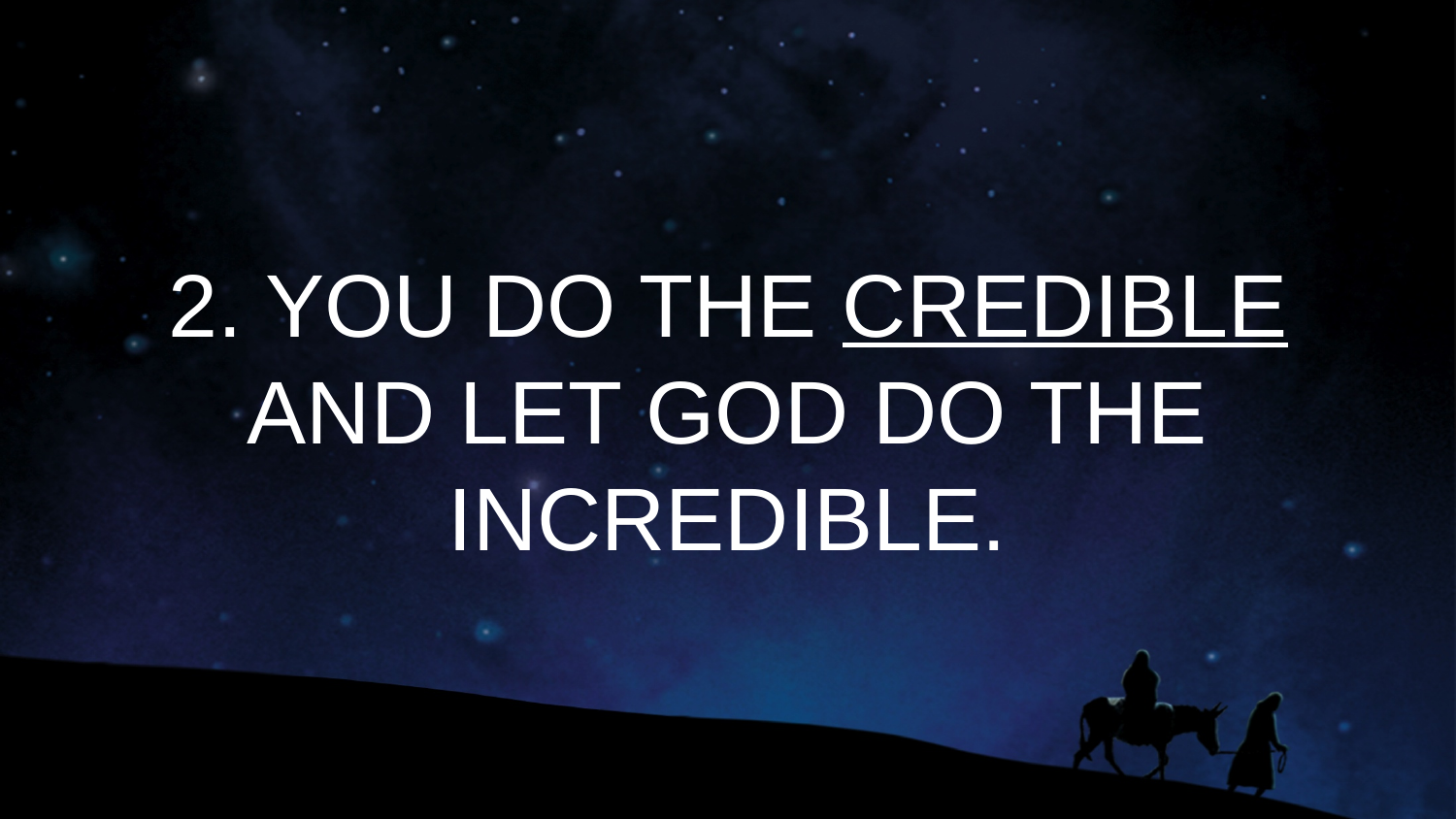

# 2. YOU DO THE CREDIBLE AND LET GOD DO THE INCREDIBLE.